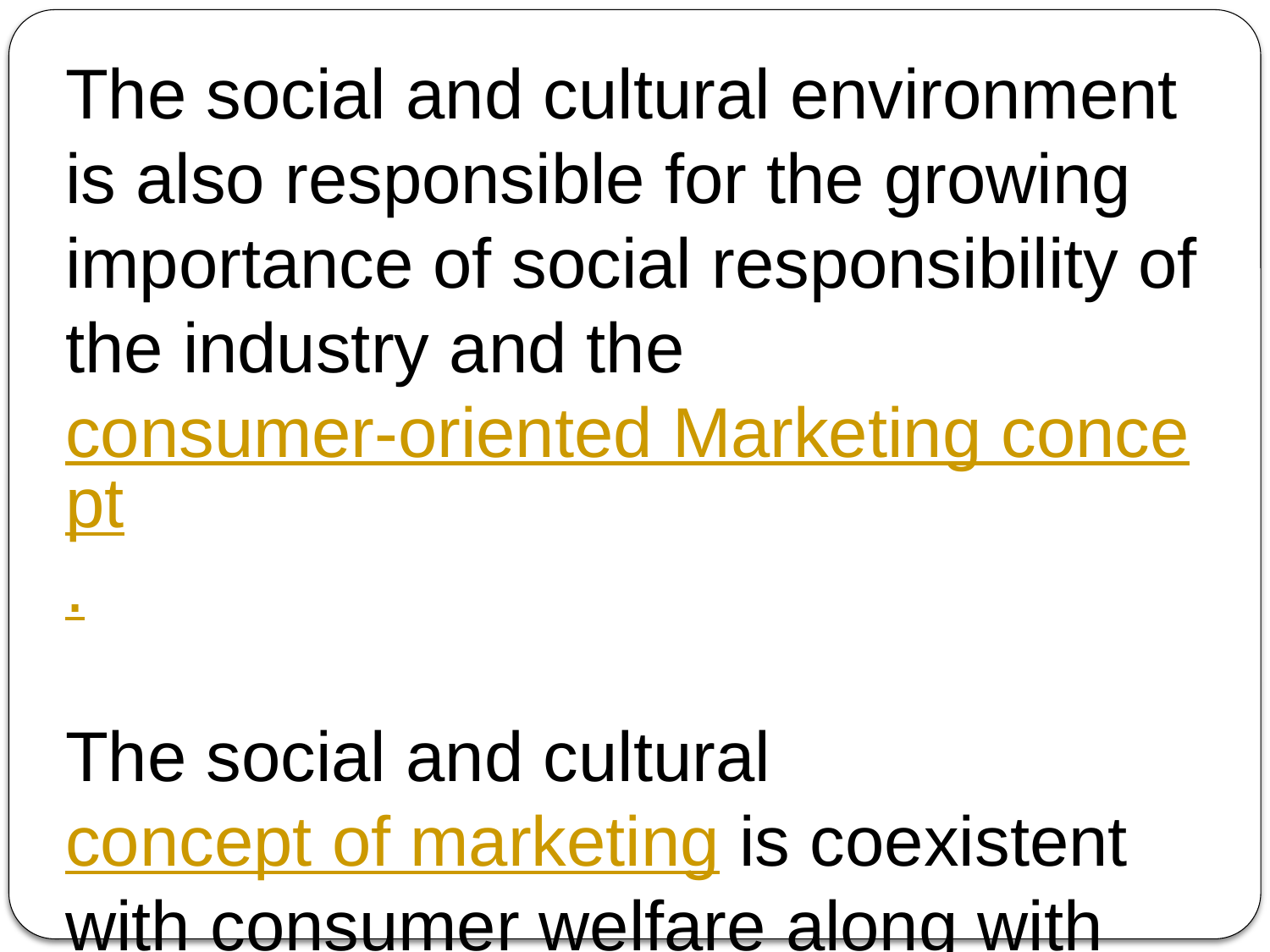

The social and cultural environment is also responsible for the growing importance of social responsibility of the industry and the consumer-oriented Marketing concept.

The social and cultural concept of marketing is coexistent with consumer welfare along with public welfare.